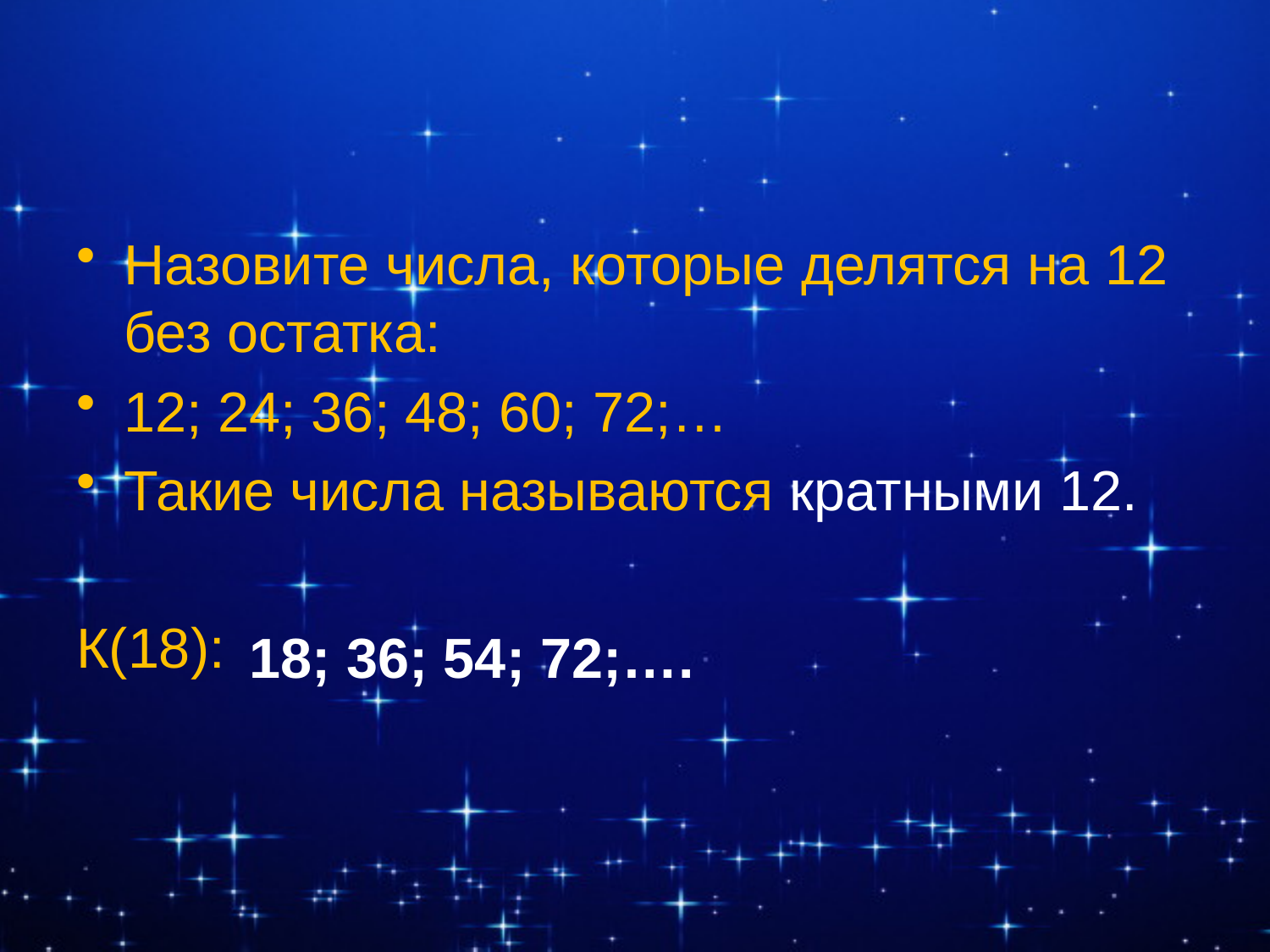

Назовите числа, которые делятся на 12 без остатка:
12; 24; 36; 48; 60; 72;…
Такие числа называются кратными 12.

К(18):
18; 36; 54; 72;….